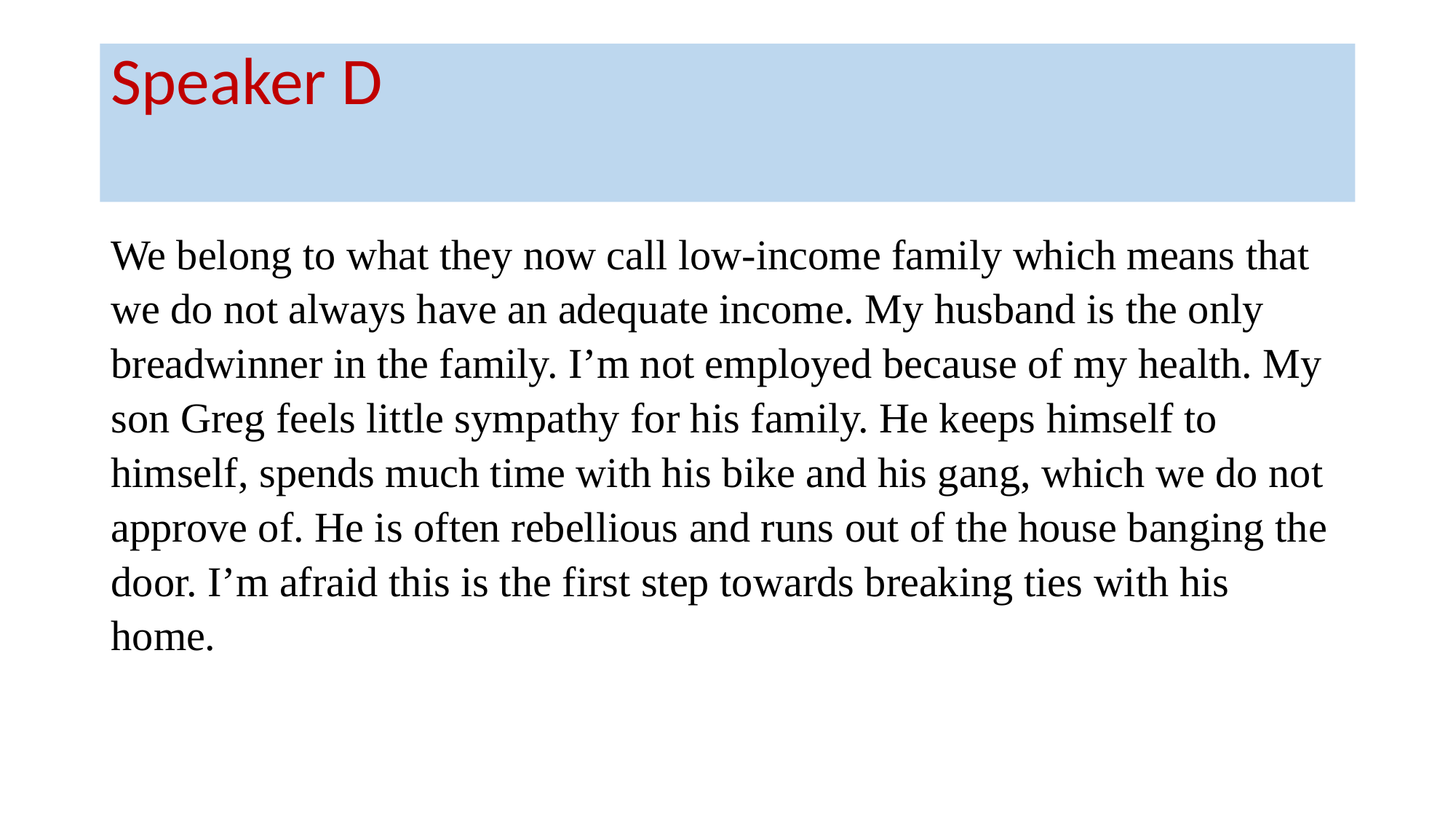

# Speaker D
We belong to what they now call low-income family which means that we do not always have an adequate income. My husband is the only breadwinner in the family. I’m not employed because of my health. My son Greg feels little sympathy for his family. He keeps himself to himself, spends much time with his bike and his gang, which we do not approve of. He is often rebellious and runs out of the house banging the door. I’m afraid this is the first step towards breaking ties with his home.